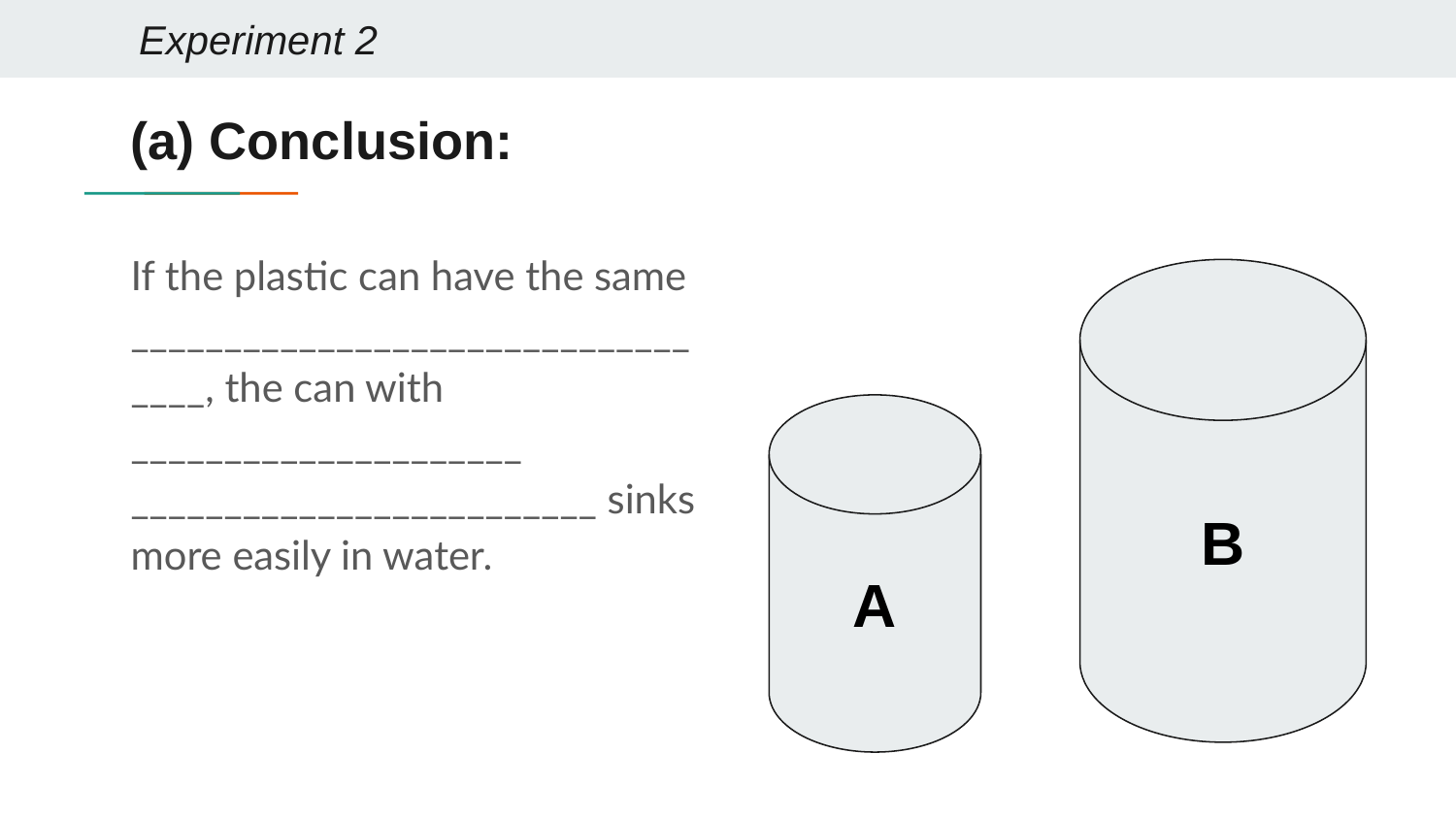

Experiment 2
# (a) Conclusion:
If the plastic can have the same __________________________________, the can with _____________________
_________________________ sinks more easily in water.
B
A